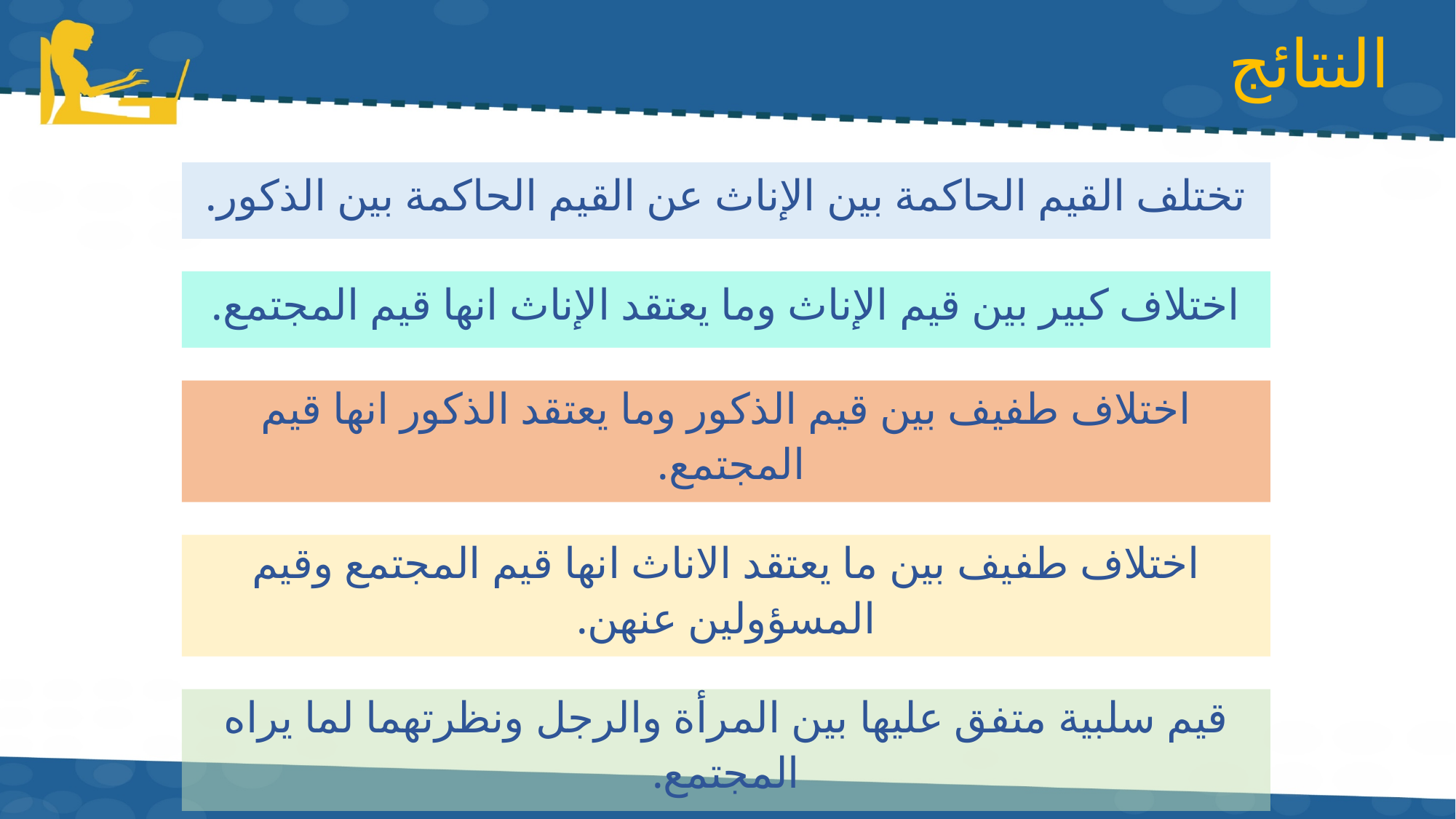

# النتائج
| تختلف القيم الحاكمة بين الإناث عن القيم الحاكمة بين الذكور. |
| --- |
|  |
| اختلاف كبير بين قيم الإناث وما يعتقد الإناث انها قيم المجتمع. |
|  |
| اختلاف طفيف بين قيم الذكور وما يعتقد الذكور انها قيم المجتمع. |
|  |
| اختلاف طفيف بين ما يعتقد الاناث انها قيم المجتمع وقيم المسؤولين عنهن. |
|  |
| قيم سلبية متفق عليها بين المرأة والرجل ونظرتهما لما يراه المجتمع. |
|  |
| تحسن نسبي في بعض الجوانب المتصلة بالدور المزدوج للمرأة. |